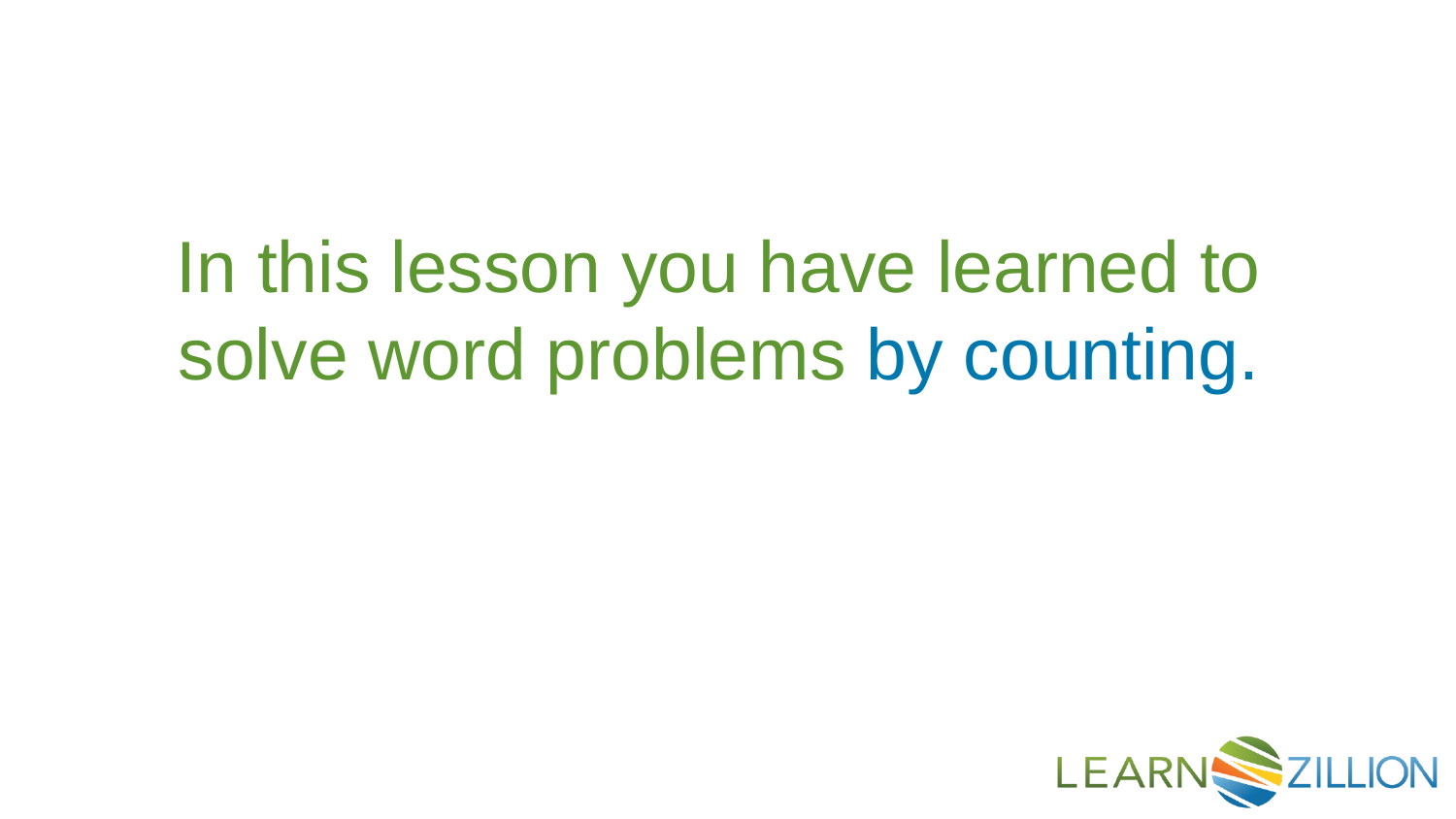

In this lesson you have learned to solve word problems by counting.